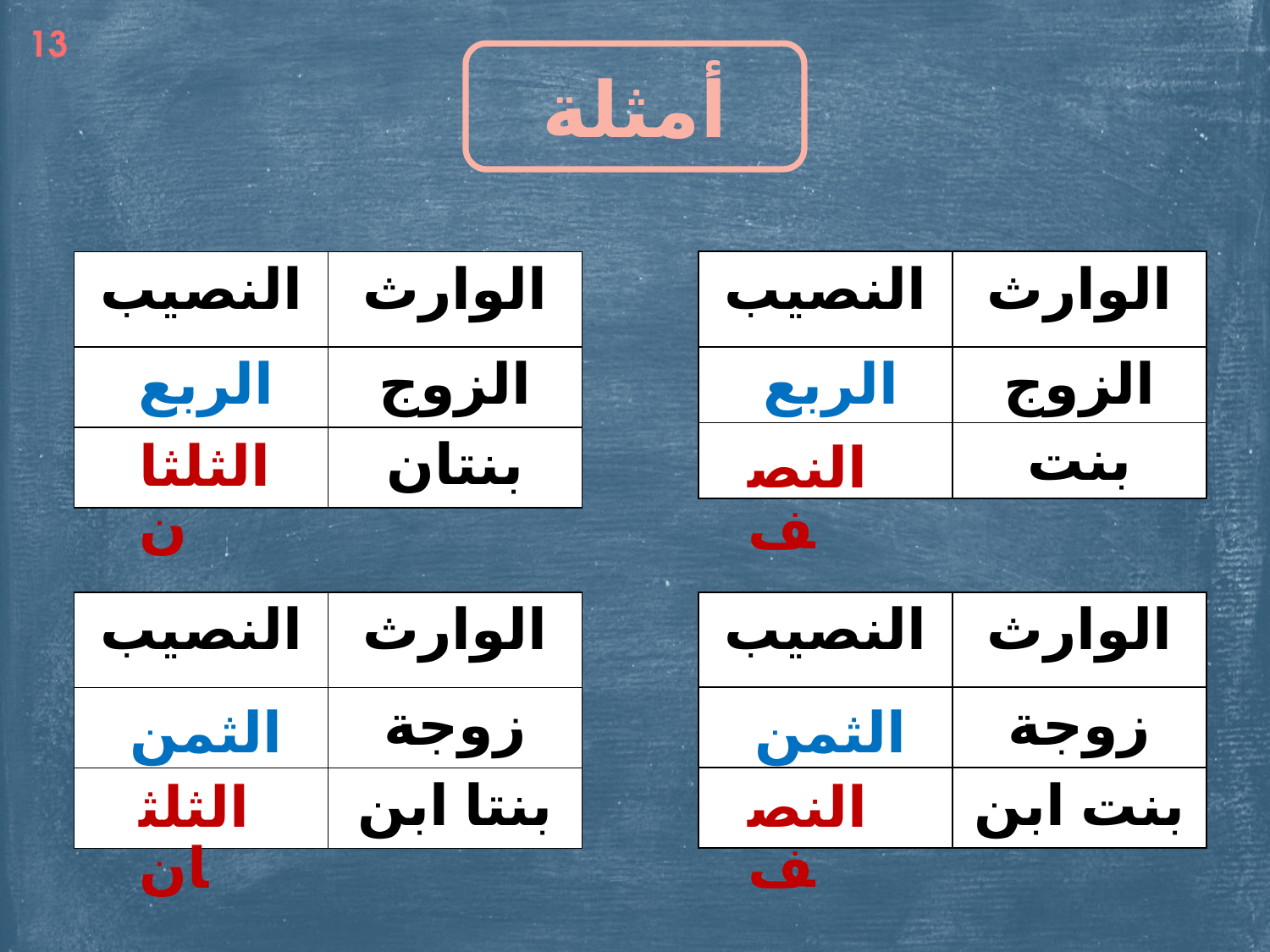

13
أمثلة
| النصيب | الوارث |
| --- | --- |
|  | الزوج |
|  | بنت |
| النصيب | الوارث |
| --- | --- |
|  | الزوج |
|  | بنتان |
الربع
الربع
الثلثان
النصف
| النصيب | الوارث |
| --- | --- |
|  | زوجة |
|  | بنت ابن |
| النصيب | الوارث |
| --- | --- |
|  | زوجة |
|  | بنتا ابن |
الثمن
الثمن
النصف
الثلثان